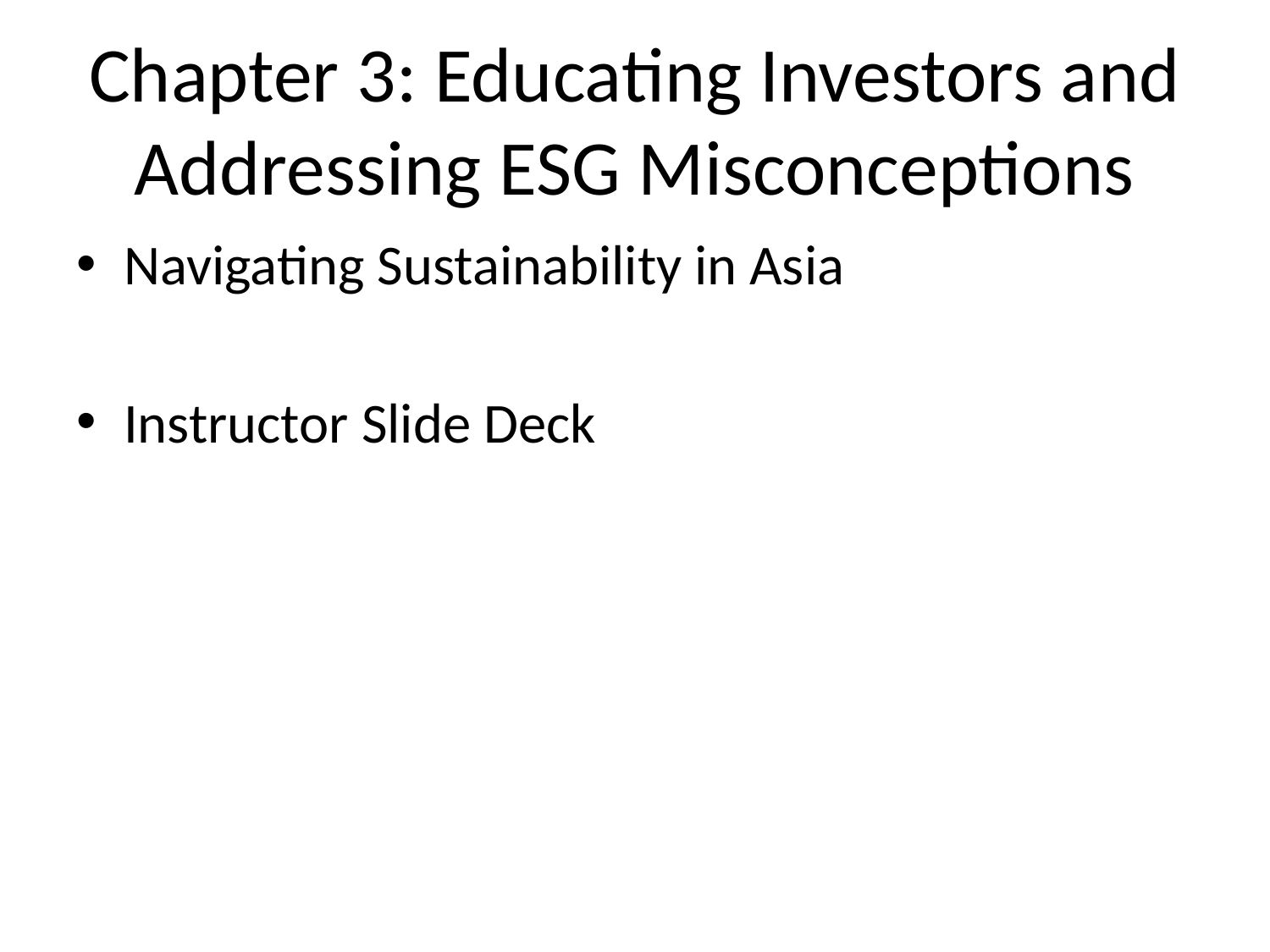

# Chapter 3: Educating Investors and Addressing ESG Misconceptions
Navigating Sustainability in Asia

Instructor Slide Deck